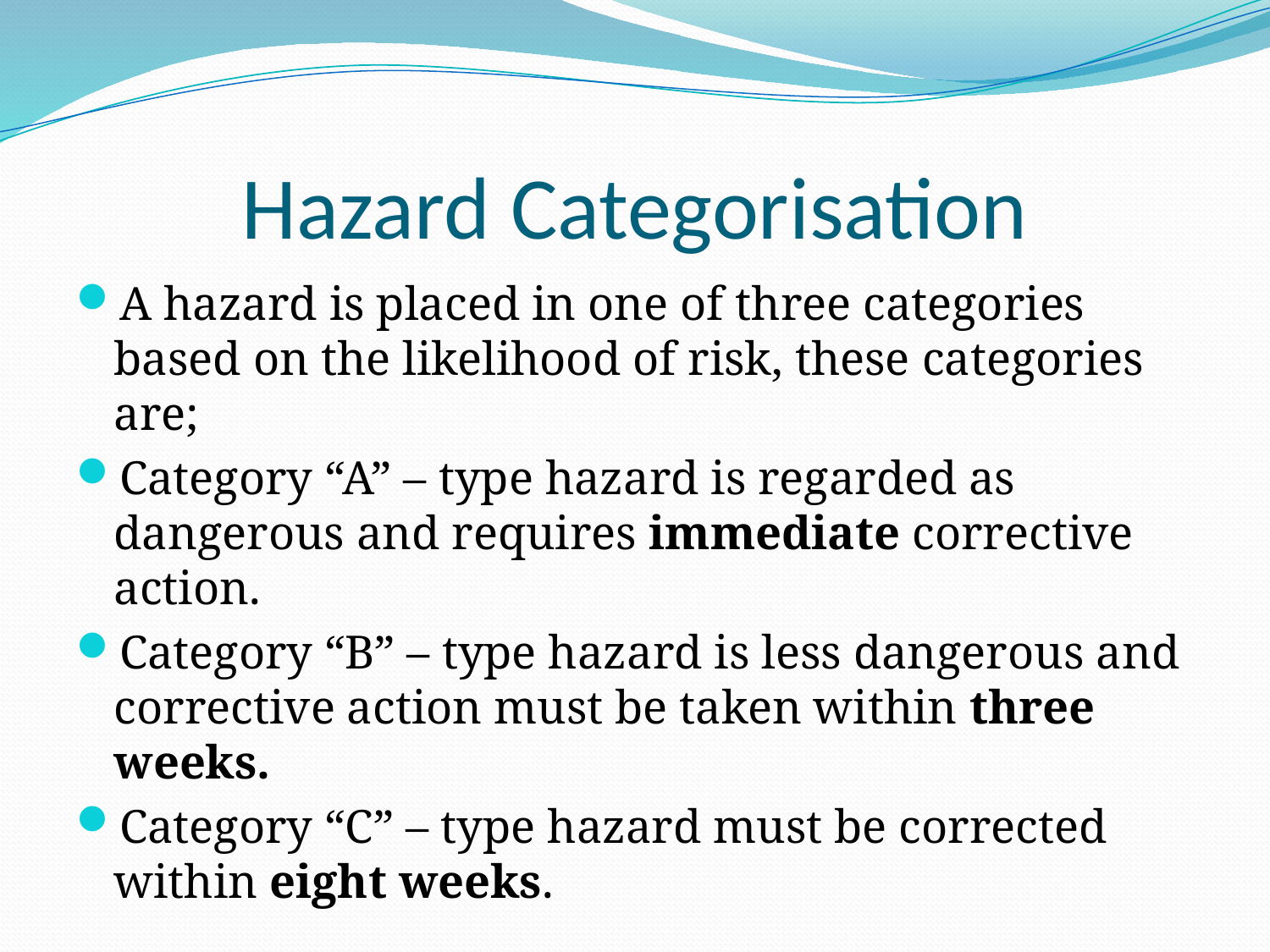

# Hazard Categorisation
A hazard is placed in one of three categories based on the likelihood of risk, these categories are;
Category “A” – type hazard is regarded as dangerous and requires immediate corrective action.
Category “B” – type hazard is less dangerous and corrective action must be taken within three weeks.
Category “C” – type hazard must be corrected within eight weeks.